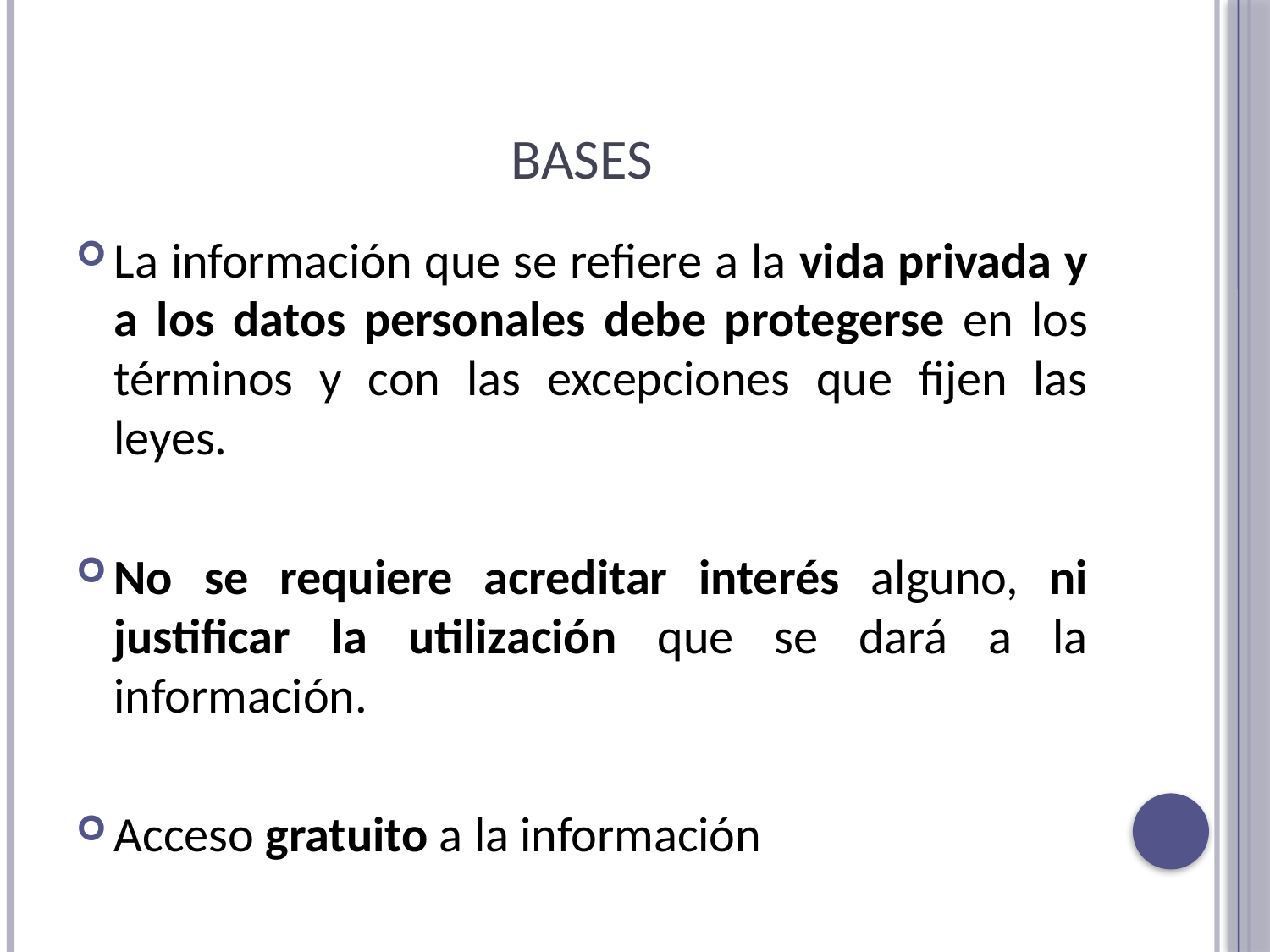

# Bases
La información que se refiere a la vida privada y a los datos personales debe protegerse en los términos y con las excepciones que fijen las leyes.

No se requiere acreditar interés alguno, ni justificar la utilización que se dará a la información.

Acceso gratuito a la información